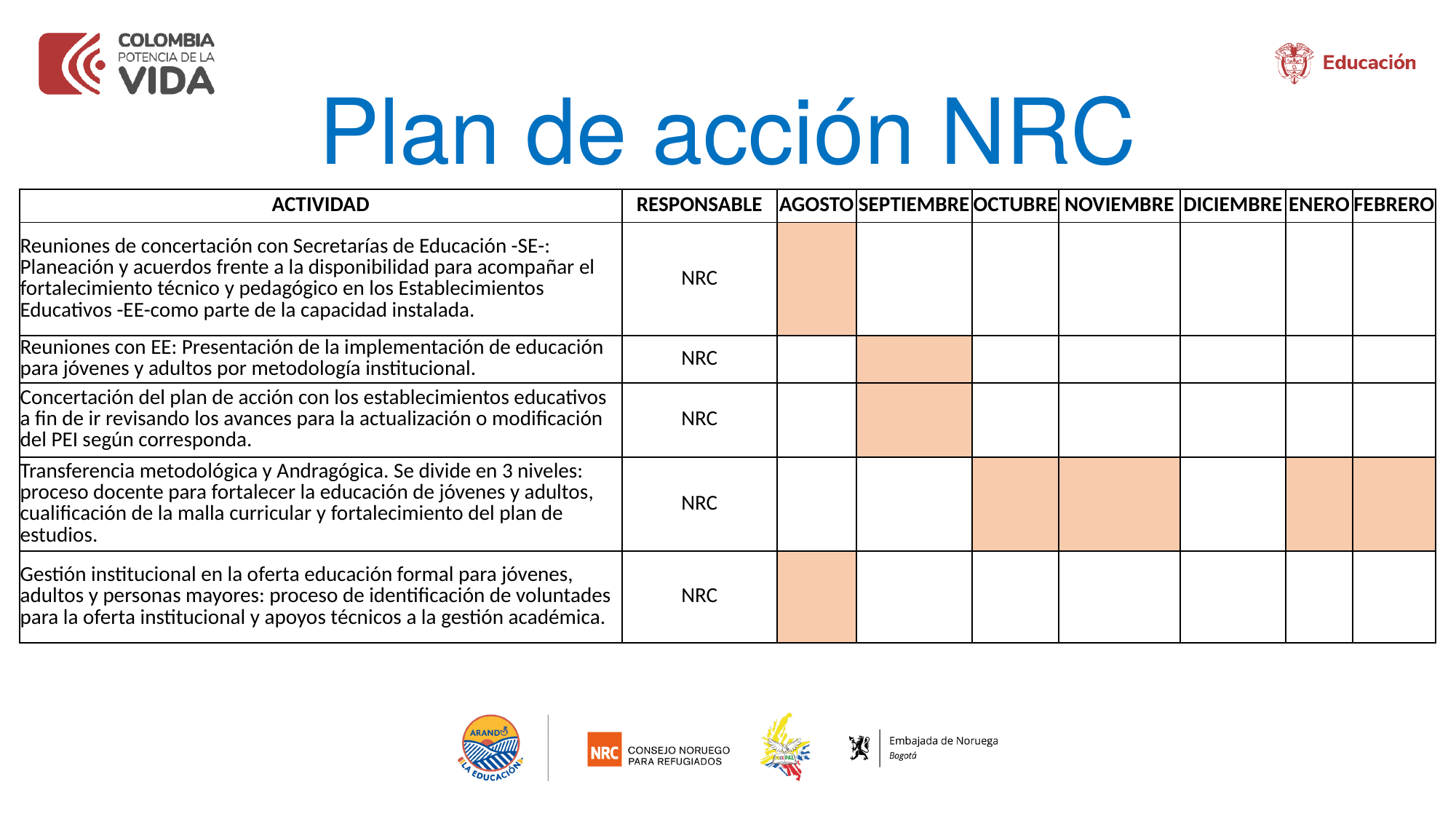

# Plan de acción NRC
| ACTIVIDAD | RESPONSABLE | AGOSTO | SEPTIEMBRE | OCTUBRE | NOVIEMBRE | DICIEMBRE | ENERO | FEBRERO |
| --- | --- | --- | --- | --- | --- | --- | --- | --- |
| Reuniones de concertación con Secretarías de Educación -SE-: Planeación y acuerdos frente a la disponibilidad para acompañar el fortalecimiento técnico y pedagógico en los Establecimientos Educativos -EE-como parte de la capacidad instalada. | NRC |  |  |  |  |  |  |  |
| Reuniones con EE: Presentación de la implementación de educación para jóvenes y adultos por metodología institucional. | NRC |  |  |  |  |  |  |  |
| Concertación del plan de acción con los establecimientos educativos a fin de ir revisando los avances para la actualización o modificación del PEI según corresponda. | NRC |  |  |  |  |  |  |  |
| Transferencia metodológica y Andragógica. Se divide en 3 niveles: proceso docente para fortalecer la educación de jóvenes y adultos, cualificación de la malla curricular y fortalecimiento del plan de estudios. | NRC |  |  |  |  |  |  |  |
| Gestión institucional en la oferta educación formal para jóvenes, adultos y personas mayores: proceso de identificación de voluntades para la oferta institucional y apoyos técnicos a la gestión académica. | NRC |  |  |  |  |  |  |  |